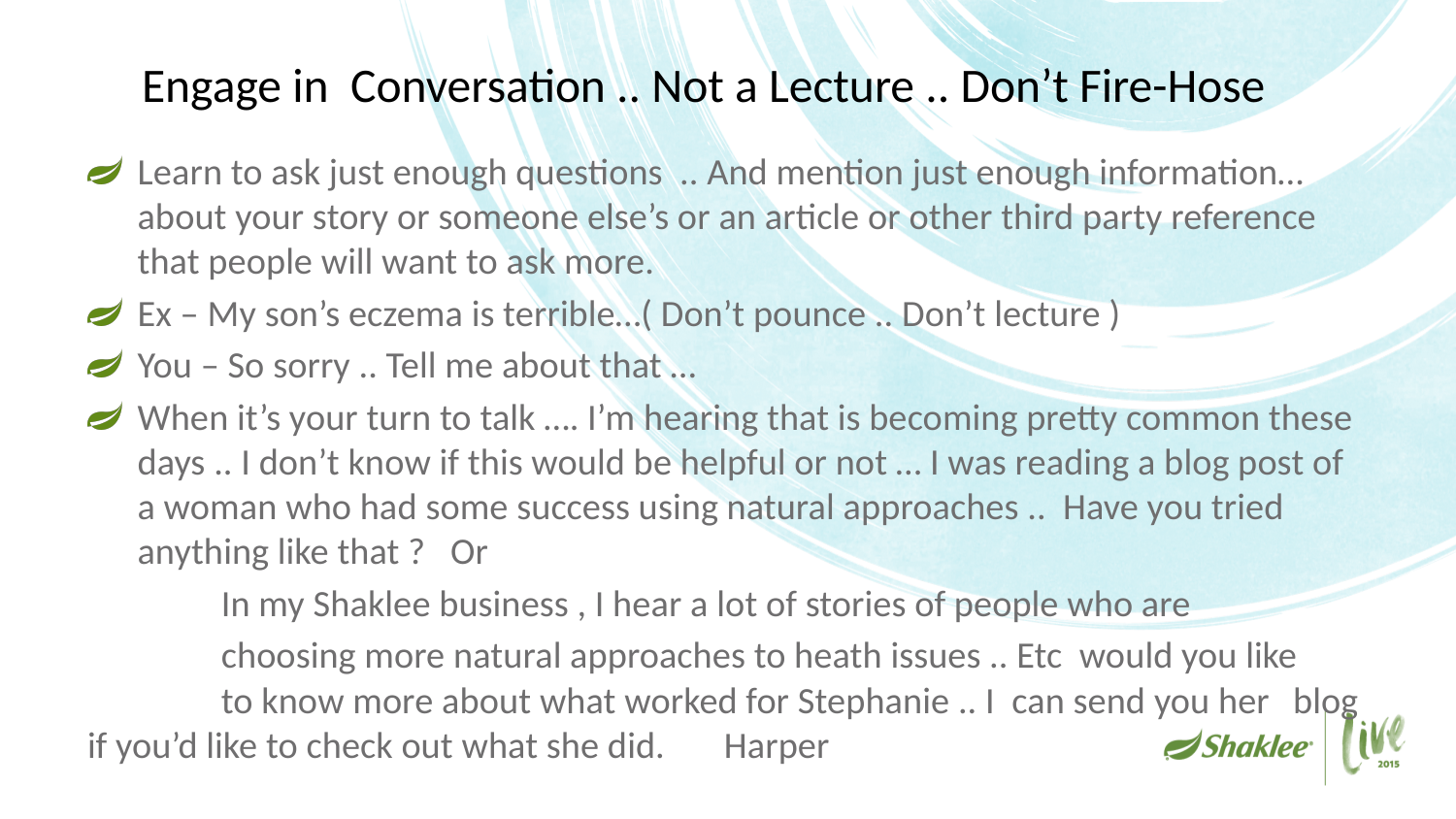

# Engage in  Conversation .. Not a Lecture .. Don’t Fire-Hose
Learn to ask just enough questions  .. And mention just enough information…   about your story or someone else’s or an article or other third party reference that people will want to ask more.
Ex – My son’s eczema is terrible…( Don’t pounce .. Don’t lecture )
You – So sorry .. Tell me about that …
When it’s your turn to talk …. I’m hearing that is becoming pretty common these days .. I don’t know if this would be helpful or not … I was reading a blog post of a woman who had some success using natural approaches ..  Have you tried anything like that ?   Or
	In my Shaklee business , I hear a lot of stories of people who are
	choosing more natural approaches to heath issues .. Etc  would you like 	to know more about what worked for Stephanie .. I  can send you her 	blog if you’d like to check out what she did.       Harper